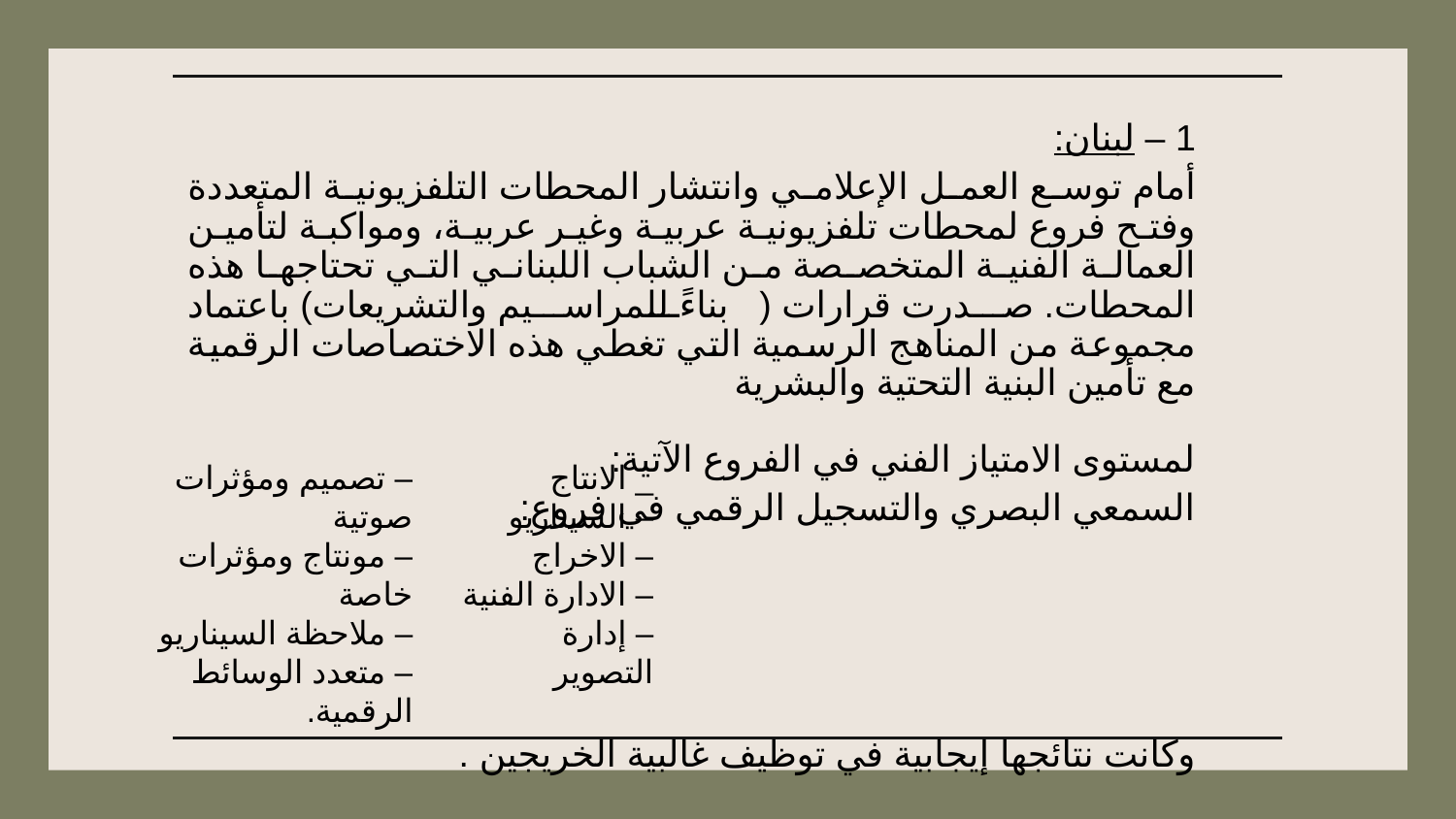

1 – لبنان:
أمام توسع العمل الإعلامي وانتشار المحطات التلفزيونية المتعددة وفتح فروع لمحطات تلفزيونية عربية وغير عربية، ومواكبة لتأمين العمالة الفنية المتخصصة من الشباب اللبناني التي تحتاجها هذه المحطات. صدرت قرارات (بناءً للمراسيم والتشريعات) باعتماد مجموعة من المناهج الرسمية التي تغطي هذه الاختصاصات الرقمية مع تأمين البنية التحتية والبشرية
لمستوى الامتياز الفني في الفروع الآتية:
السمعي البصري والتسجيل الرقمي في فروع:

وكانت نتائجها إيجابية في توظيف غالبية الخريجين .
– تصميم ومؤثرات صوتية
– مونتاج ومؤثرات خاصة
– ملاحظة السيناريو
– متعدد الوسائط الرقمية.
_ الانتاج
– السيناريو
– الاخراج
– الادارة الفنية
– إدارة التصوير